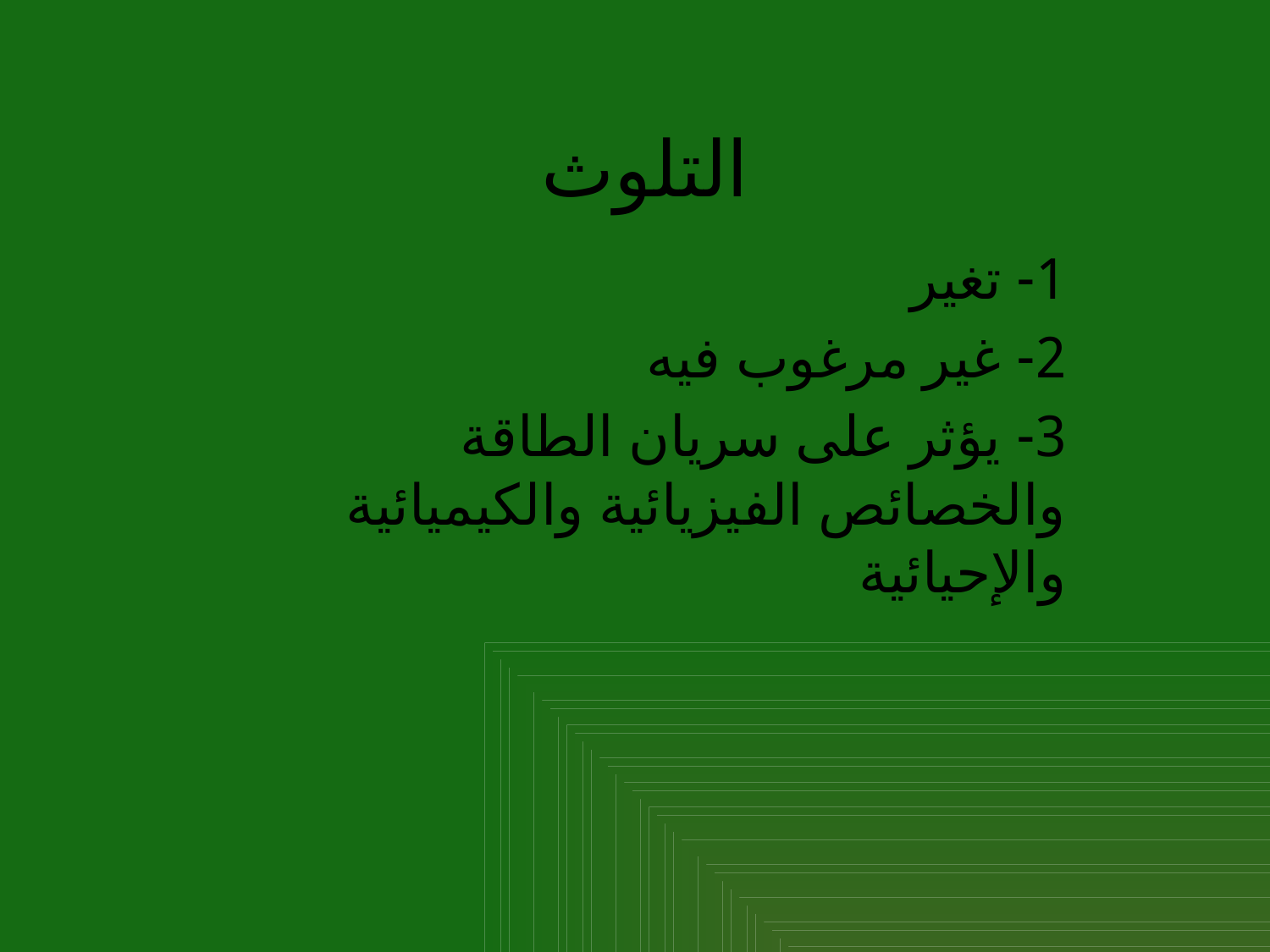

# التلوث
1- تغير
2- غير مرغوب فيه
3- يؤثر على سريان الطاقة والخصائص الفيزيائية والكيميائية والإحيائية